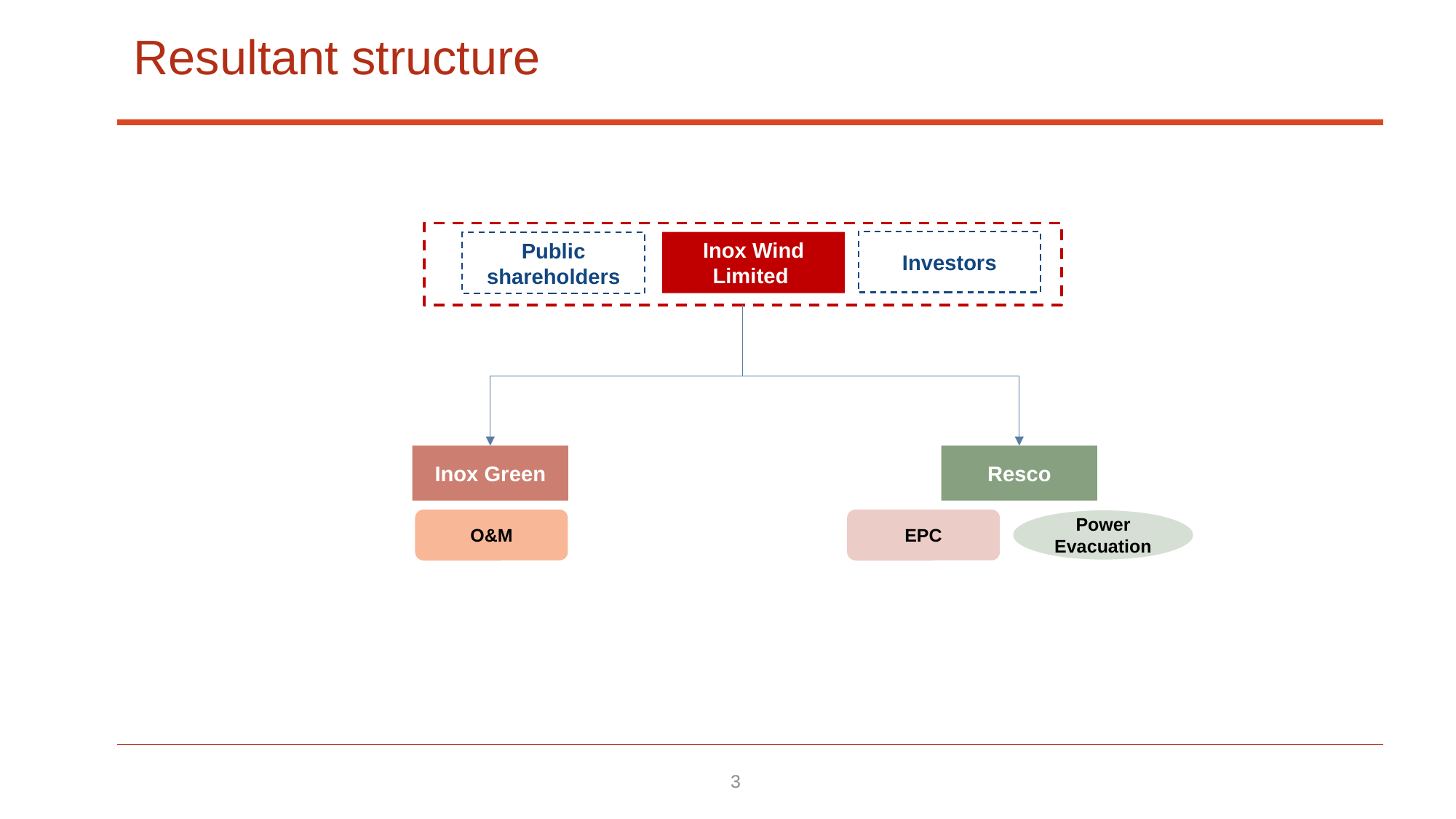

# Resultant structure

Investors
Inox Wind Limited
Public shareholders
Inox Green
Resco
O&M
EPC
Power Evacuation
3